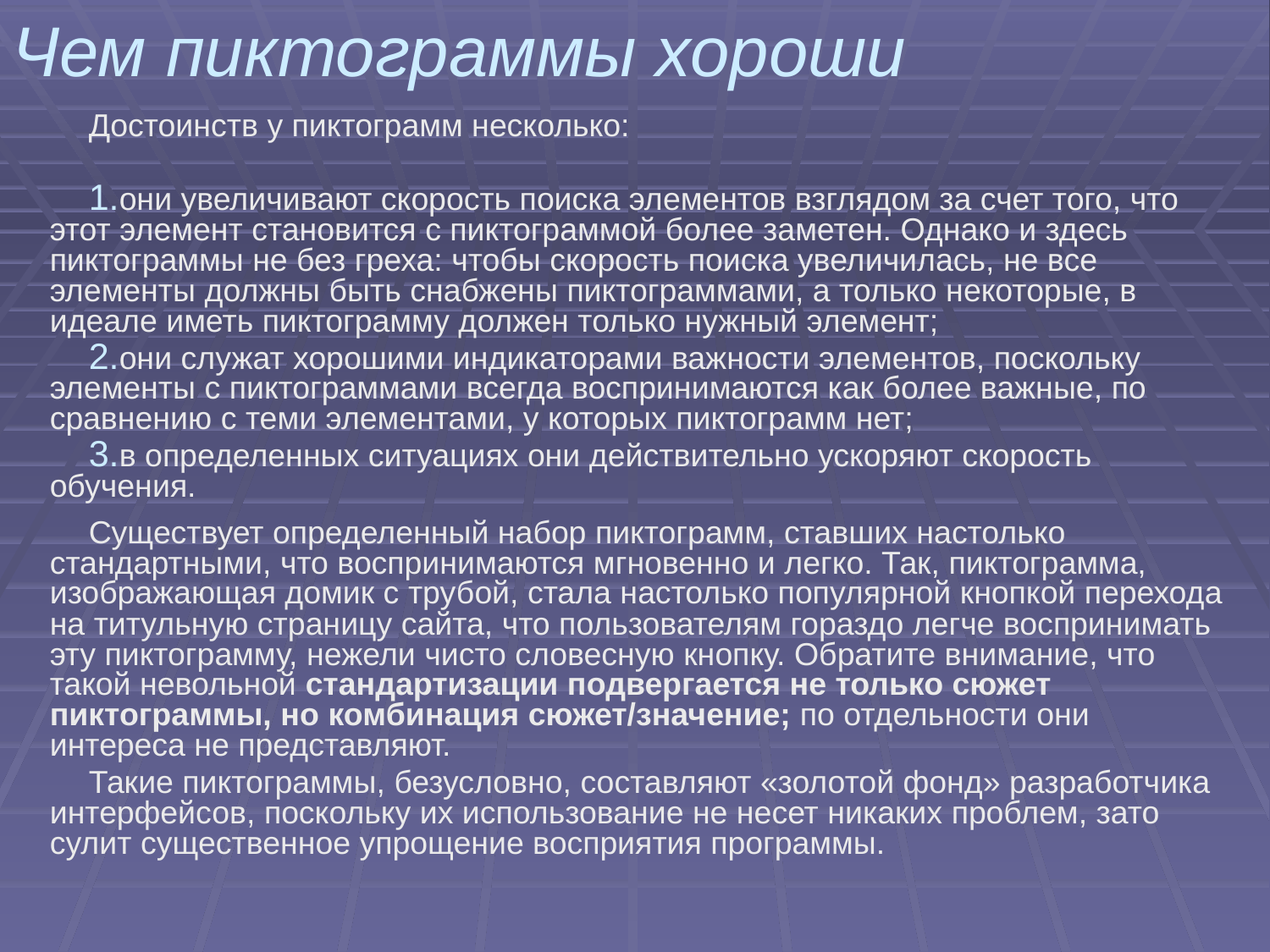

Чем пиктограммы хороши
Достоинств у пиктограмм несколько:

они увеличивают скорость поиска элементов взглядом за счет того, что этот элемент становится с пиктограммой более заметен. Однако и здесь пиктограммы не без греха: чтобы скорость поиска увеличилась, не все элементы должны быть снабжены пиктограммами, а только некоторые, в идеале иметь пиктограмму должен только нужный элемент;
они служат хорошими индикаторами важности элементов, поскольку элементы с пиктограммами всегда воспринимаются как более важные, по сравнению с теми элементами, у которых пиктограмм нет;
в определенных ситуациях они действительно ускоряют скорость обучения.
Существует определенный набор пиктограмм, ставших настолько стандартными, что воспринимаются мгновенно и легко. Так, пиктограмма, изображающая домик с трубой, стала настолько популярной кнопкой перехода на титульную страницу сайта, что пользователям гораздо легче воспринимать эту пиктограмму, нежели чисто словесную кнопку. Обратите внимание, что такой невольной стандартизации подвергается не только сюжет пиктограммы, но комбинация сюжет/значение; по отдельности они интереса не представляют.
Такие пиктограммы, безусловно, составляют «золотой фонд» разработчика интерфейсов, поскольку их использование не несет никаких проблем, зато сулит существенное упрощение восприятия программы.